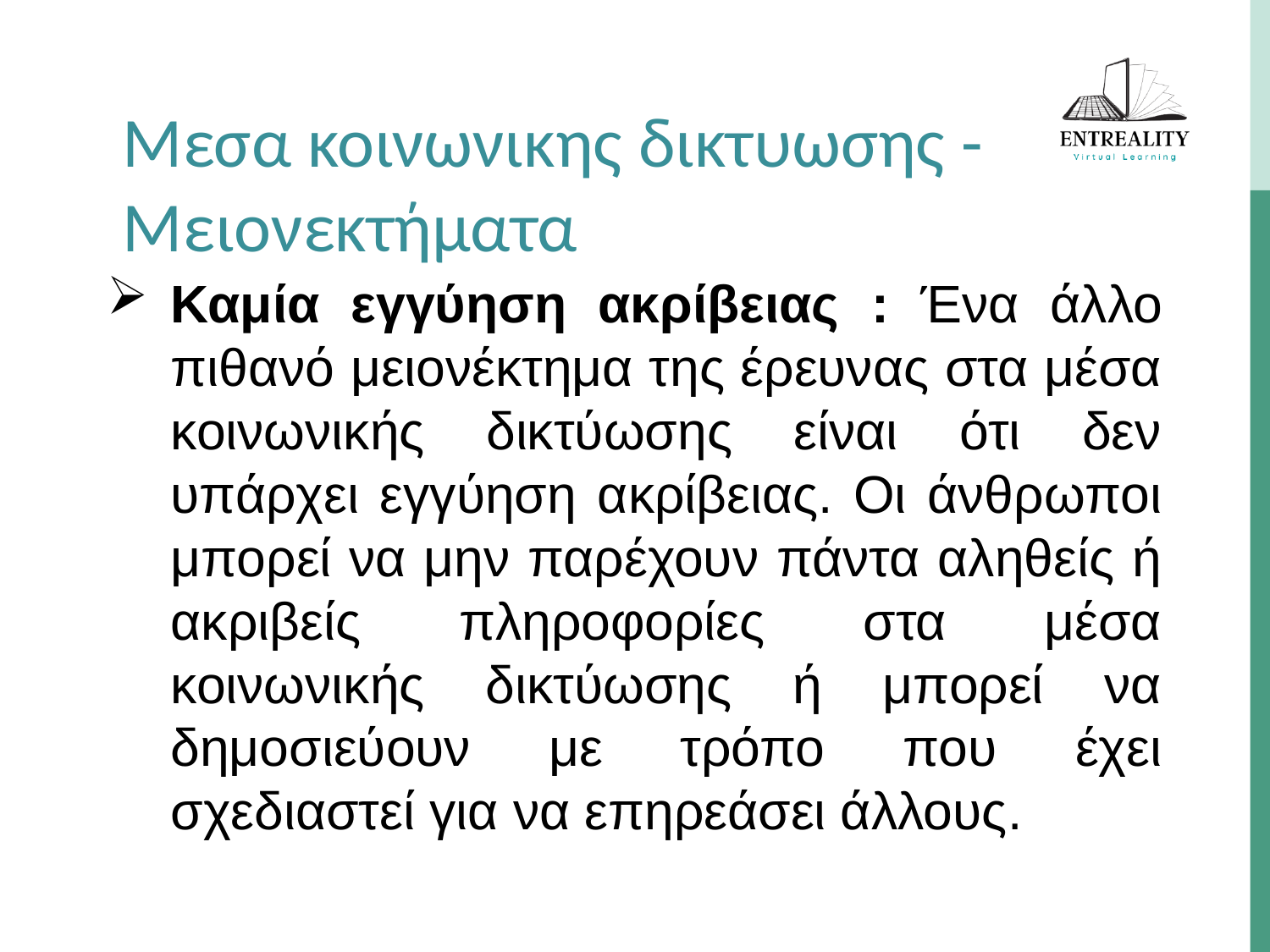

Μεσα κοινωνικης δικτυωσης - Μειονεκτήματα
Καμία εγγύηση ακρίβειας : Ένα άλλο πιθανό μειονέκτημα της έρευνας στα μέσα κοινωνικής δικτύωσης είναι ότι δεν υπάρχει εγγύηση ακρίβειας. Οι άνθρωποι μπορεί να μην παρέχουν πάντα αληθείς ή ακριβείς πληροφορίες στα μέσα κοινωνικής δικτύωσης ή μπορεί να δημοσιεύουν με τρόπο που έχει σχεδιαστεί για να επηρεάσει άλλους.